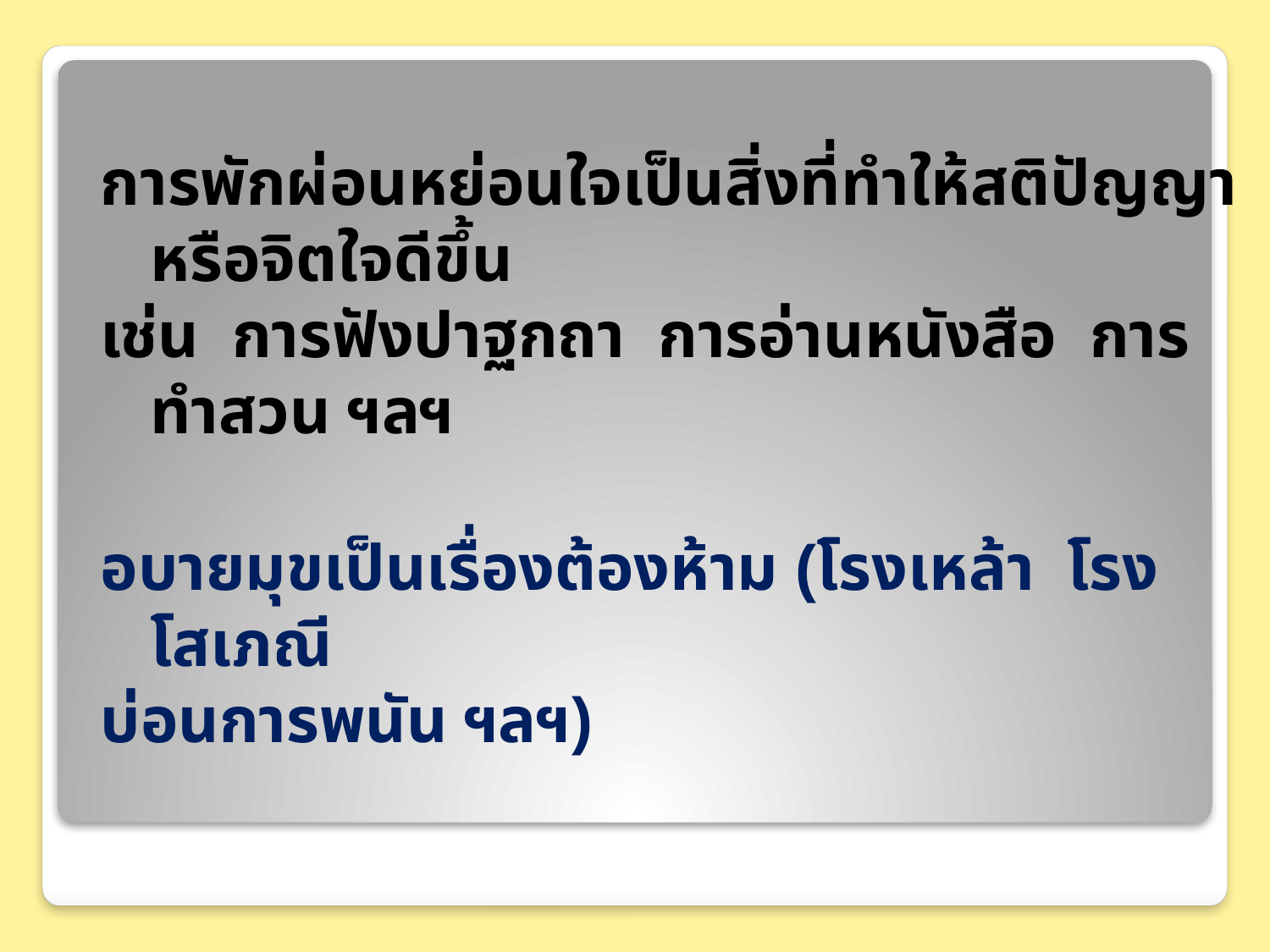

การพักผ่อนหย่อนใจเป็นสิ่งที่ทำให้สติปัญญาหรือจิตใจดีขึ้น
เช่น  การฟังปาฐกถา  การอ่านหนังสือ  การทำสวน ฯลฯ

อบายมุขเป็นเรื่องต้องห้าม (โรงเหล้า  โรงโสเภณี
บ่อนการพนัน ฯลฯ)